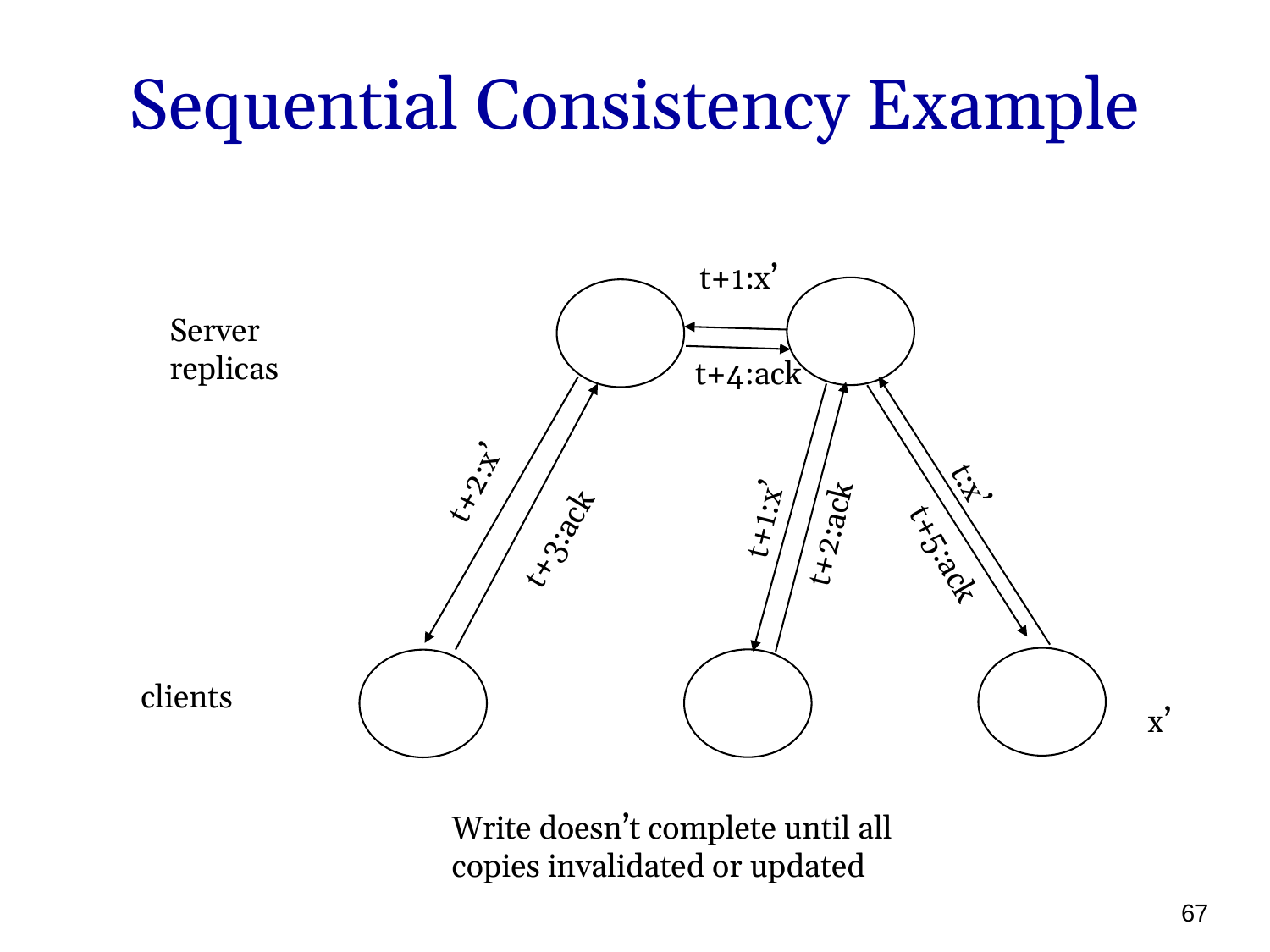

# Sequential Consistency Example
t+1:x’

Server
replicas

t+4:ack

t+2:x’
t:x’
t+1:x’
t+2:ack
t+3:ack
t+5:ack

clients
x’
Write doesn’t complete until all
copies invalidated or updated
67